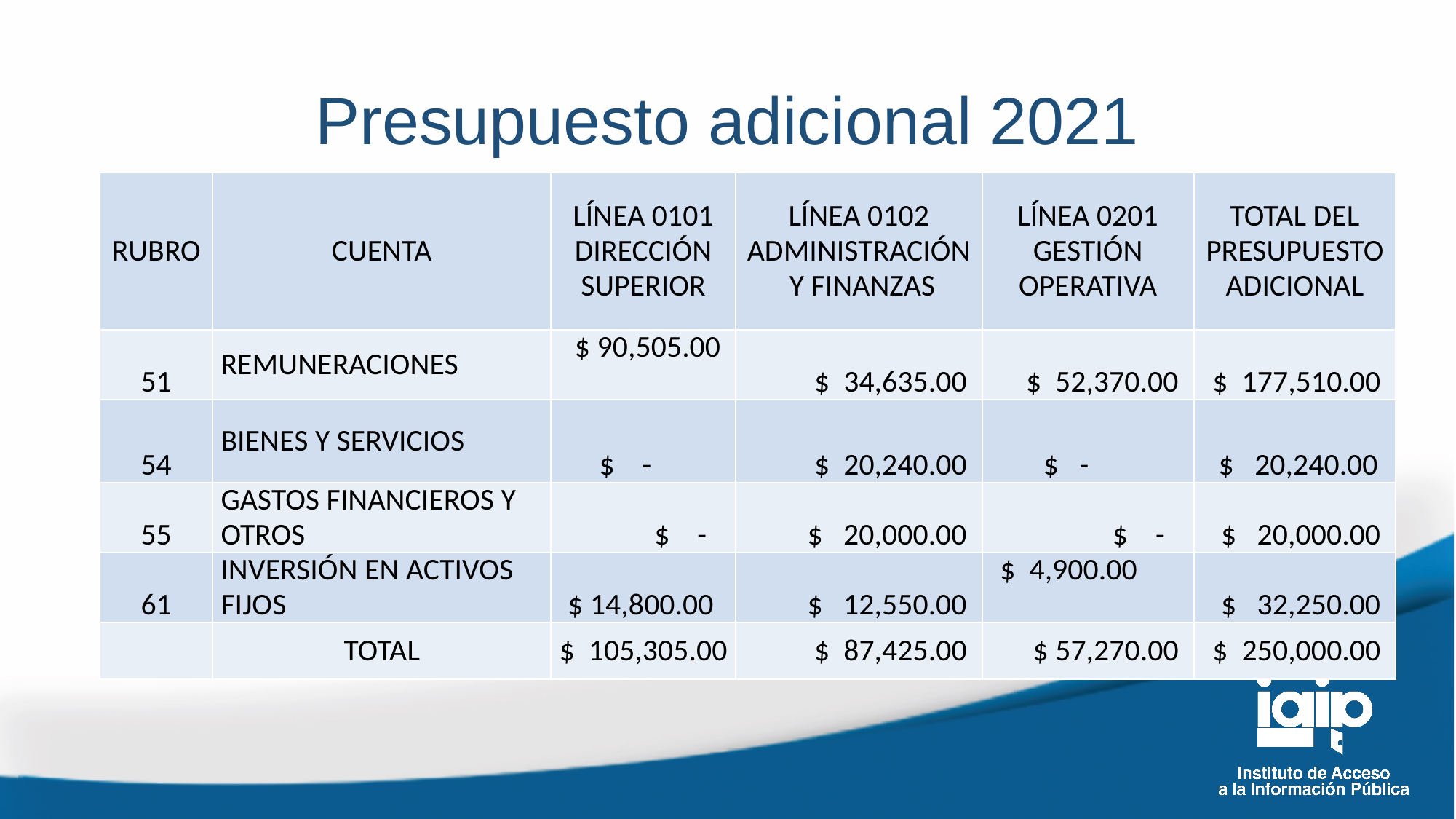

# Presupuesto adicional 2021
| RUBRO | CUENTA | LÍNEA 0101 DIRECCIÓN SUPERIOR | LÍNEA 0102 ADMINISTRACIÓN Y FINANZAS | LÍNEA 0201 GESTIÓN OPERATIVA | TOTAL DEL PRESUPUESTO ADICIONAL |
| --- | --- | --- | --- | --- | --- |
| 51 | REMUNERACIONES | $ 90,505.00 | $ 34,635.00 | $ 52,370.00 | $ 177,510.00 |
| 54 | BIENES Y SERVICIOS | $ - | $ 20,240.00 | $ - | $ 20,240.00 |
| 55 | GASTOS FINANCIEROS Y OTROS | $ - | $ 20,000.00 | $ - | $ 20,000.00 |
| 61 | INVERSIÓN EN ACTIVOS FIJOS | $ 14,800.00 | $ 12,550.00 | $ 4,900.00 | $ 32,250.00 |
|  | TOTAL | $ 105,305.00 | $ 87,425.00 | $ 57,270.00 | $ 250,000.00 |